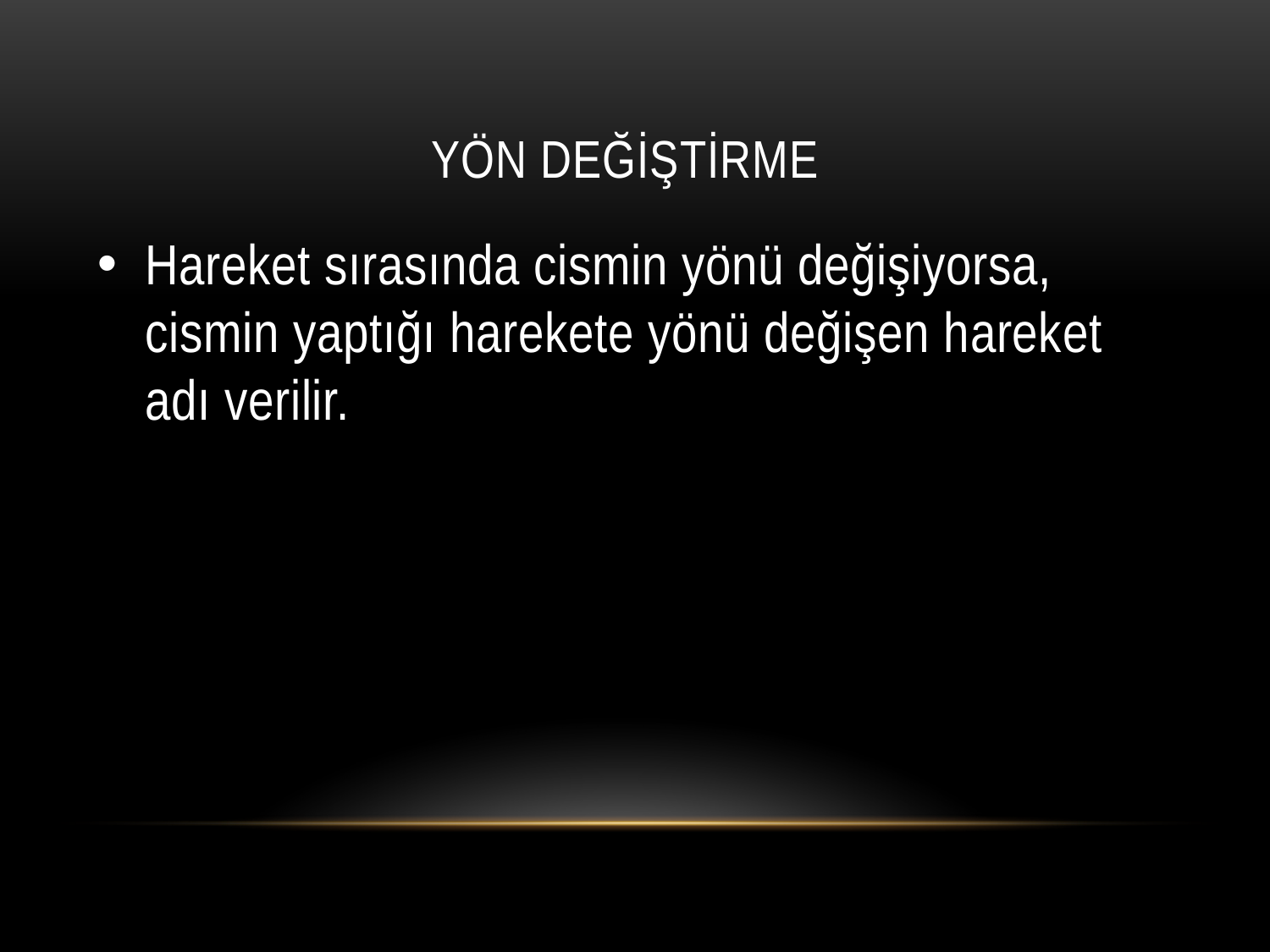

# YÖN DEĞİŞTİRME
Hareket sırasında cismin yönü değişiyorsa, cismin yaptığı harekete yönü değişen hareket adı verilir.